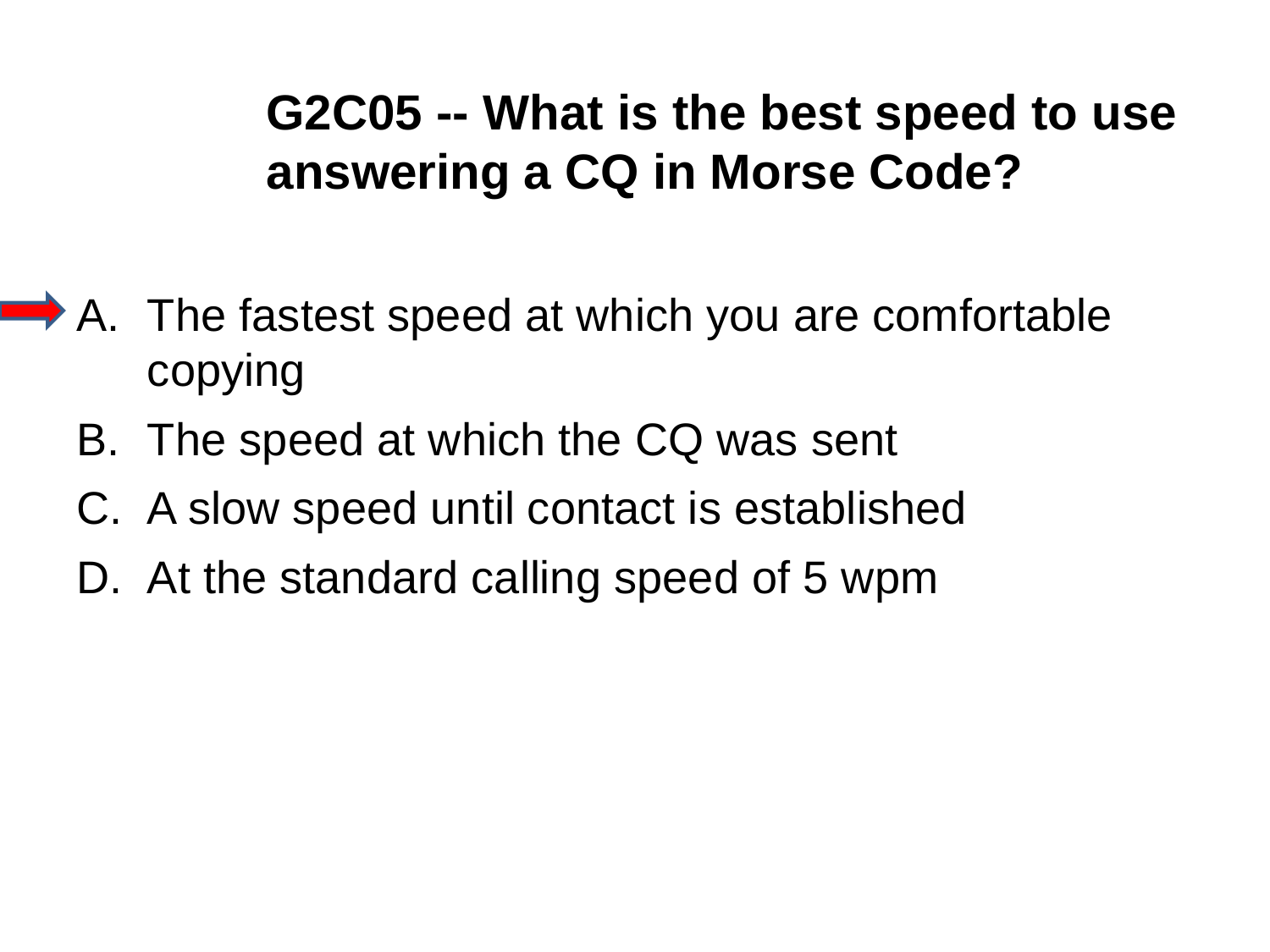

G2C05 -- What is the best speed to use answering a CQ in Morse Code?
A.	The fastest speed at which you are comfortable copying
B.	The speed at which the CQ was sent
C.	A slow speed until contact is established
D.	At the standard calling speed of 5 wpm